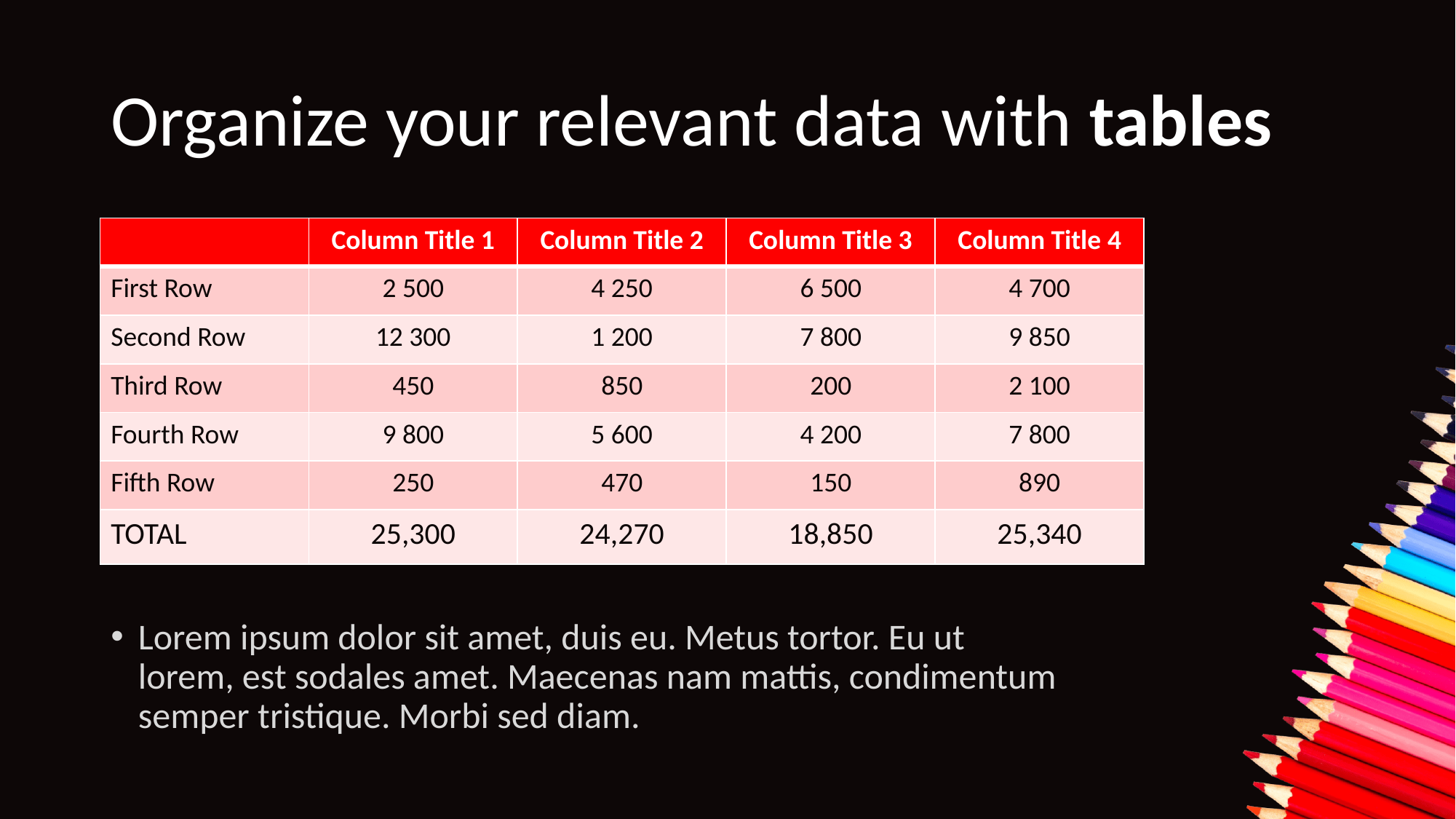

# Organize your relevant data with tables
|  | Column Title 1 | Column Title 2 | Column Title 3 | Column Title 4 |
| --- | --- | --- | --- | --- |
| First Row | 2 500 | 4 250 | 6 500 | 4 700 |
| Second Row | 12 300 | 1 200 | 7 800 | 9 850 |
| Third Row | 450 | 850 | 200 | 2 100 |
| Fourth Row | 9 800 | 5 600 | 4 200 | 7 800 |
| Fifth Row | 250 | 470 | 150 | 890 |
| TOTAL | 25,300 | 24,270 | 18,850 | 25,340 |
Lorem ipsum dolor sit amet, duis eu. Metus tortor. Eu ut lorem, est sodales amet. Maecenas nam mattis, condimentum semper tristique. Morbi sed diam.